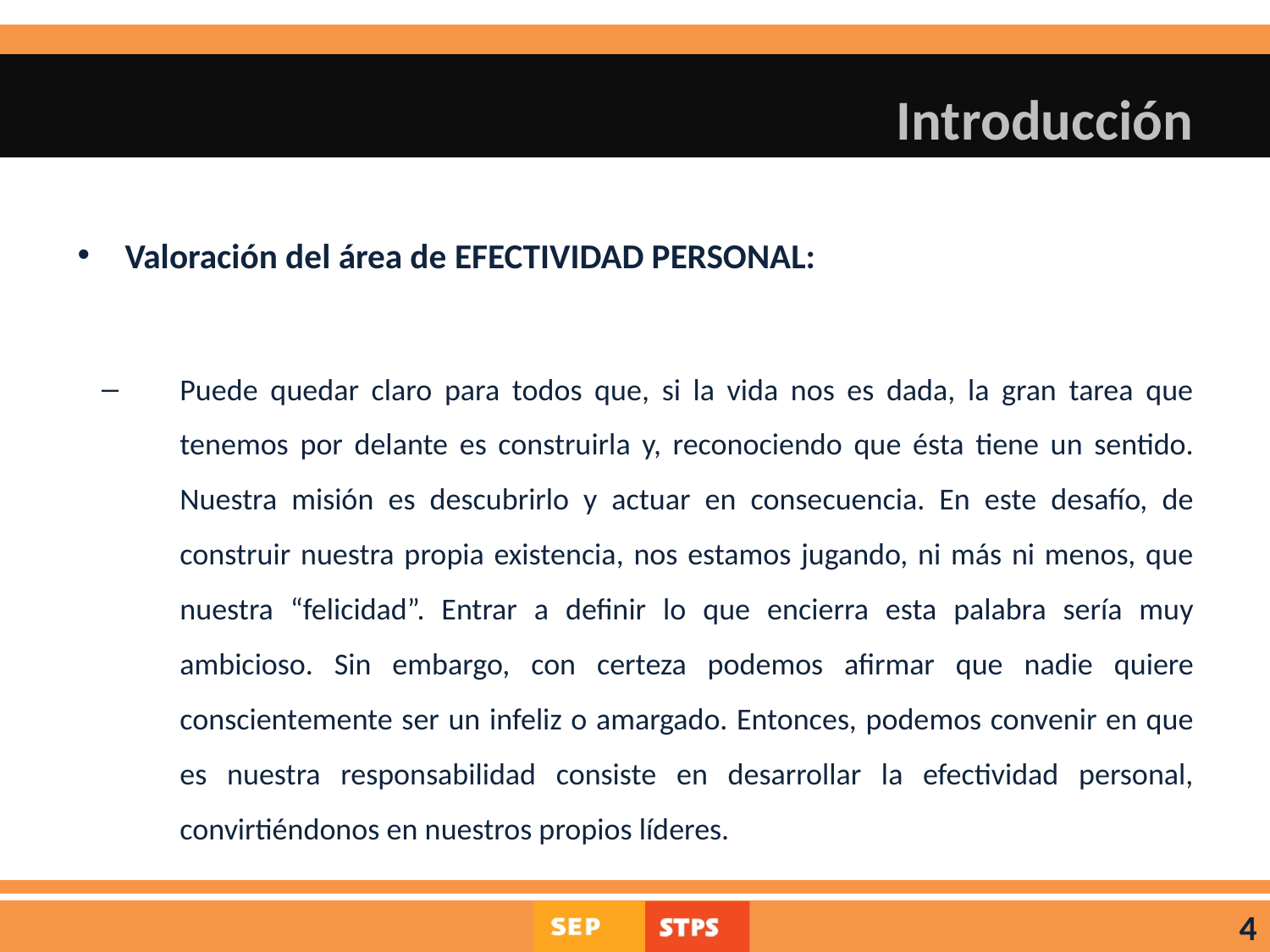

# Introducción
Valoración del área de EFECTIVIDAD PERSONAL:

Puede quedar claro para todos que, si la vida nos es dada, la gran tarea que tenemos por delante es construirla y, reconociendo que ésta tiene un sentido. Nuestra misión es descubrirlo y actuar en consecuencia. En este desafío, de construir nuestra propia existencia, nos estamos jugando, ni más ni menos, que nuestra “felicidad”. Entrar a definir lo que encierra esta palabra sería muy ambicioso. Sin embargo, con certeza podemos afirmar que nadie quiere conscientemente ser un infeliz o amargado. Entonces, podemos convenir en que es nuestra responsabilidad consiste en desarrollar la efectividad personal, convirtiéndonos en nuestros propios líderes.
4